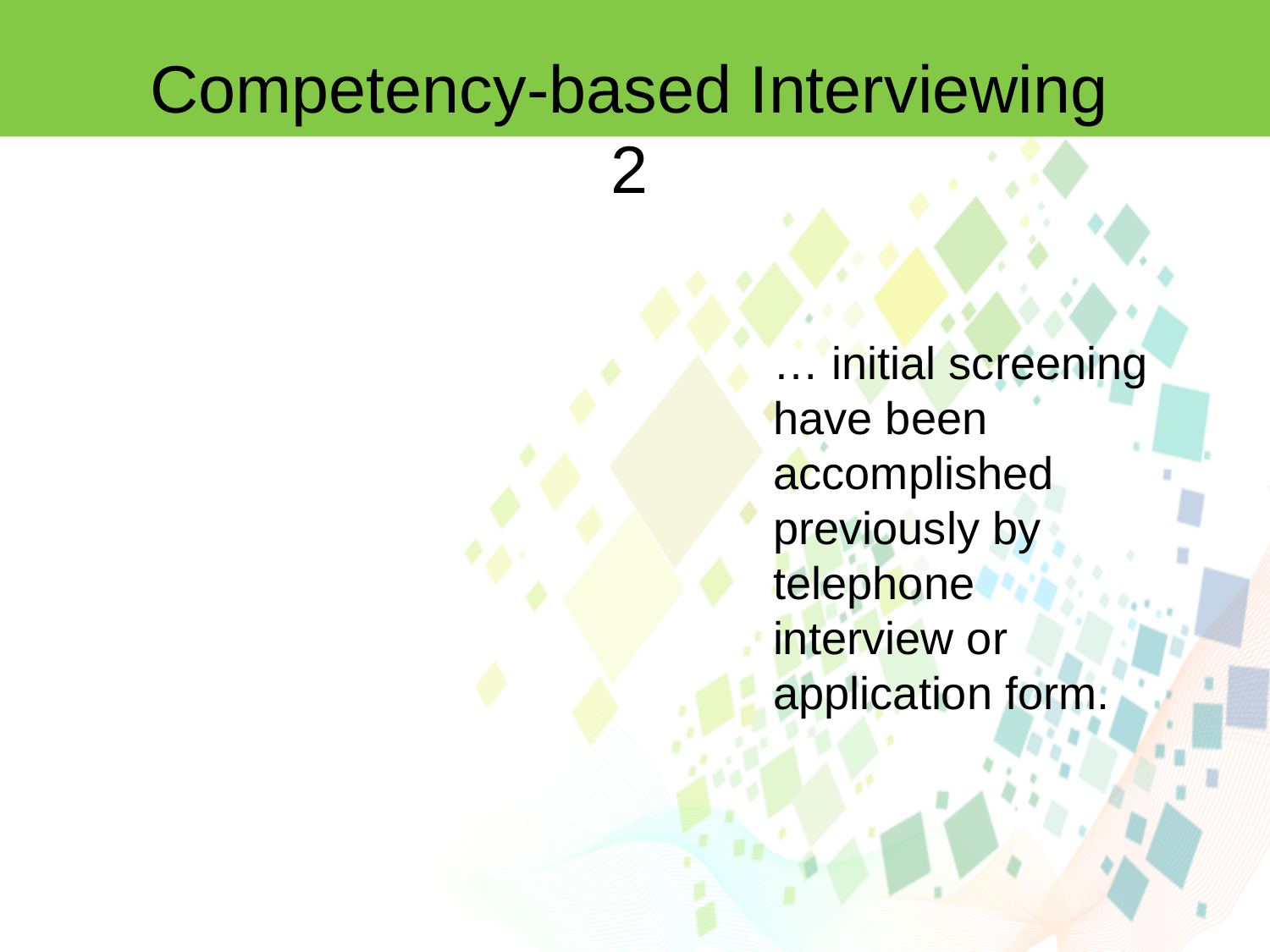

Competency-based Interviewing 2
… initial screening have been accomplished previously by telephone interview or application form.